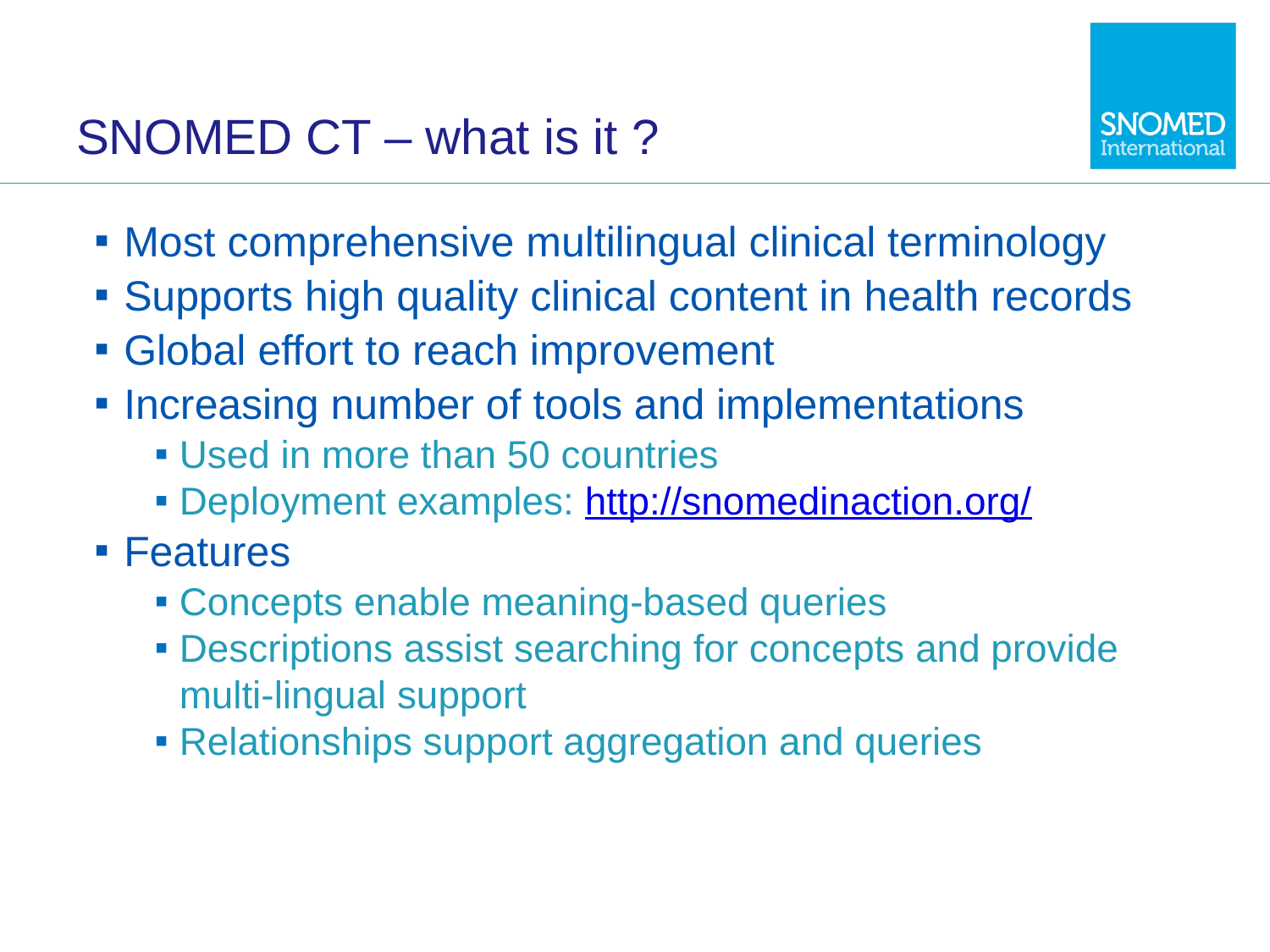

# SNOMED CT – what is it ?
Most comprehensive multilingual clinical terminology
Supports high quality clinical content in health records
Global effort to reach improvement
Increasing number of tools and implementations
Used in more than 50 countries
Deployment examples: http://snomedinaction.org/
Features
Concepts enable meaning-based queries
Descriptions assist searching for concepts and provide multi-lingual support
Relationships support aggregation and queries